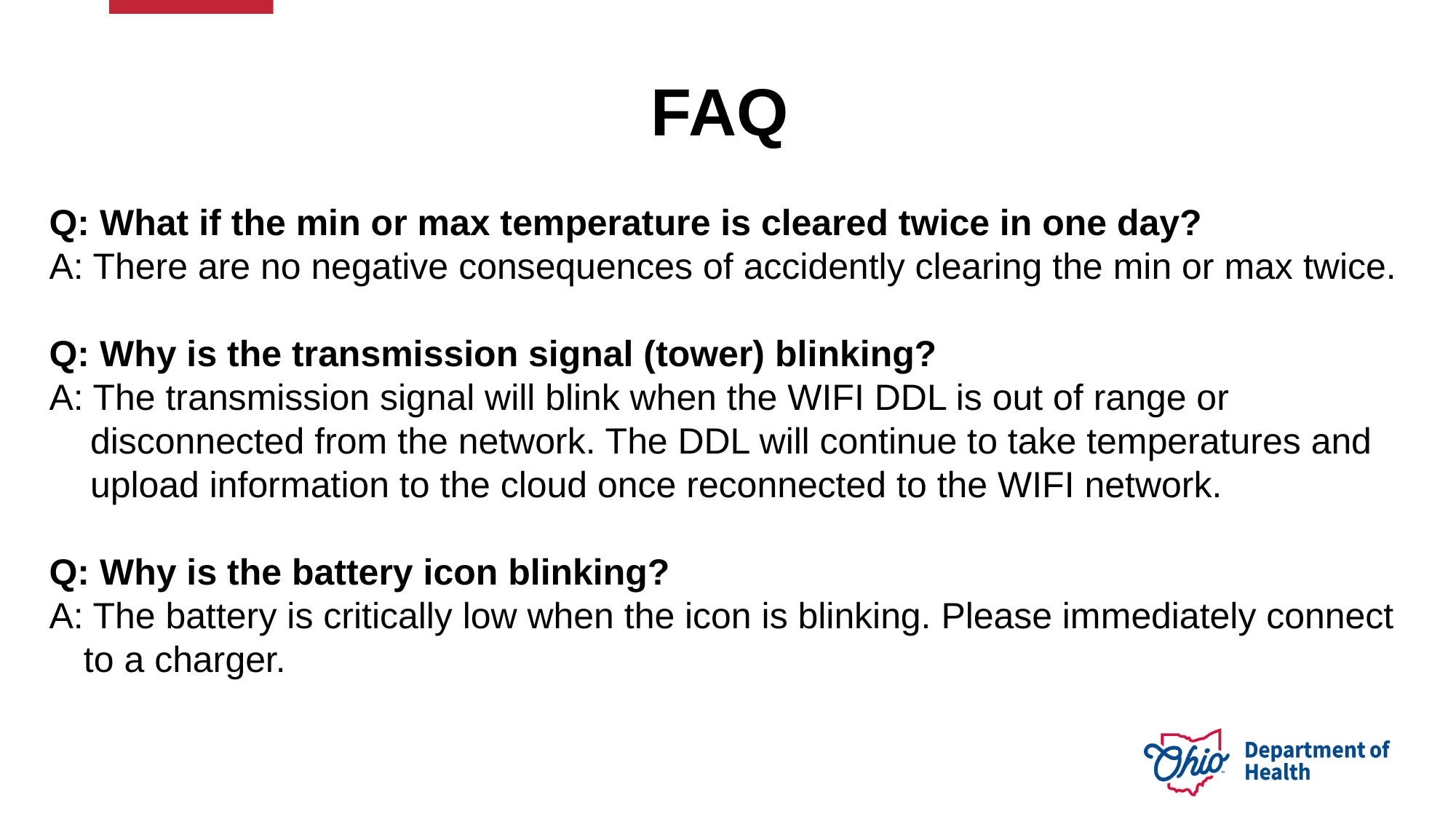

# FAQ
Q: What if the min or max temperature is cleared twice in one day?
A: There are no negative consequences of accidently clearing the min or max twice.

Q: Why is the transmission signal (tower) blinking?
A: The transmission signal will blink when the WIFI DDL is out of range or disconnected from the network. The DDL will continue to take temperatures and upload information to the cloud once reconnected to the WIFI network.

Q: Why is the battery icon blinking?
A: The battery is critically low when the icon is blinking. Please immediately connect to a charger.